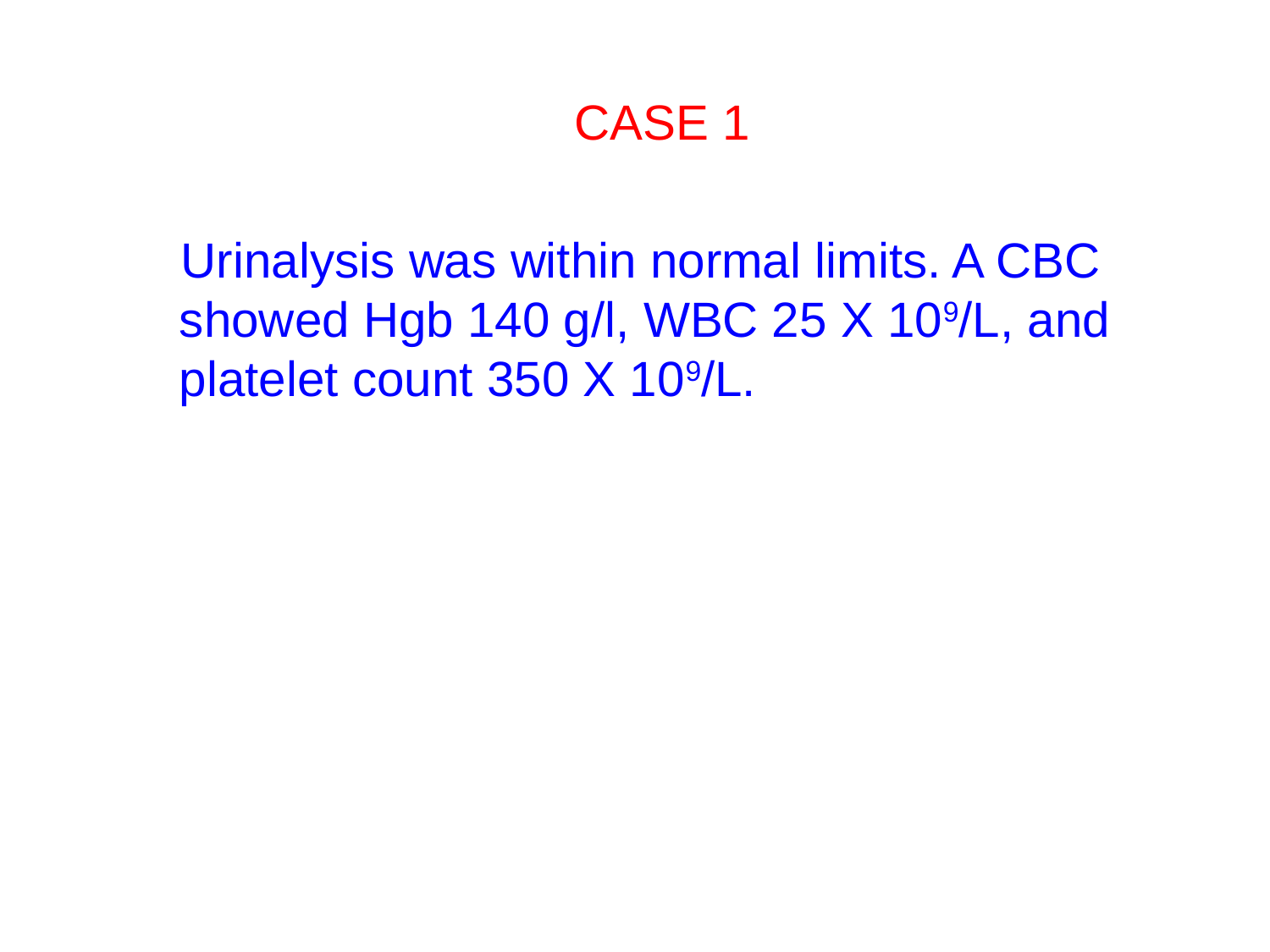

CASE 1
   Urinalysis was within normal limits. A CBC showed Hgb 140 g/l, WBC 25 X 109/L, and platelet count 350 X 109/L.